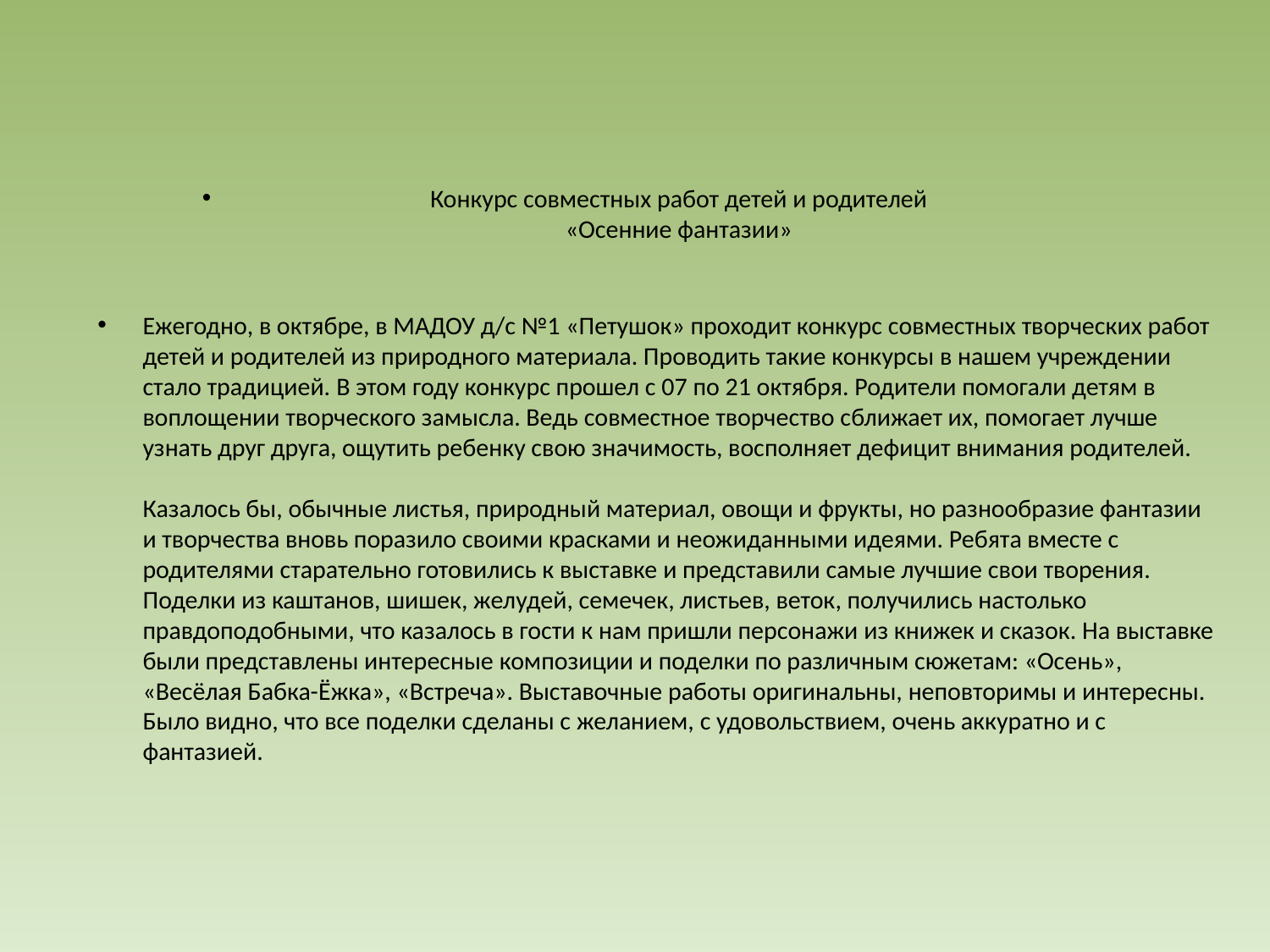

Конкурс совместных работ детей и родителей
«Осенние фантазии»
Ежегодно, в октябре, в МАДОУ д/с №1 «Петушок» проходит конкурс совместных творческих работ детей и родителей из природного материала. Проводить такие конкурсы в нашем учреждении стало традицией. В этом году конкурс прошел с 07 по 21 октября. Родители помогали детям в воплощении творческого замысла. Ведь совместное творчество сближает их, помогает лучше узнать друг друга, ощутить ребенку свою значимость, восполняет дефицит внимания родителей.
Казалось бы, обычные листья, природный материал, овощи и фрукты, но разнообразие фантазии и творчества вновь поразило своими красками и неожиданными идеями. Ребята вместе с родителями старательно готовились к выставке и представили самые лучшие свои творения. Поделки из каштанов, шишек, желудей, семечек, листьев, веток, получились настолько правдоподобными, что казалось в гости к нам пришли персонажи из книжек и сказок. На выставке были представлены интересные композиции и поделки по различным сюжетам: «Осень», «Весёлая Бабка-Ёжка», «Встреча». Выставочные работы оригинальны, неповторимы и интересны. Было видно, что все поделки сделаны с желанием, с удовольствием, очень аккуратно и с фантазией.